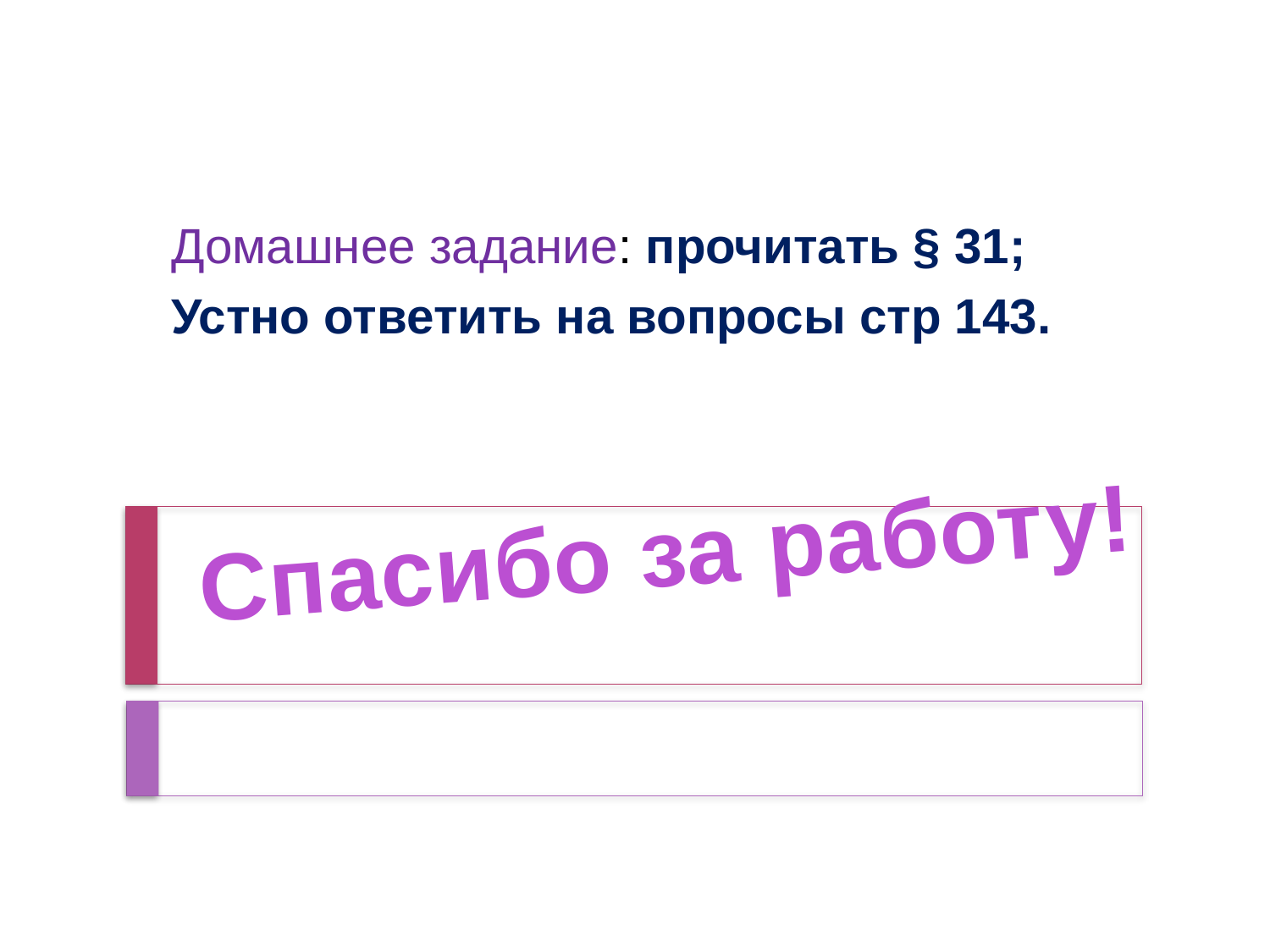

#
Домашнее задание: прочитать § 31;
Устно ответить на вопросы стр 143.
Спасибо за работу!